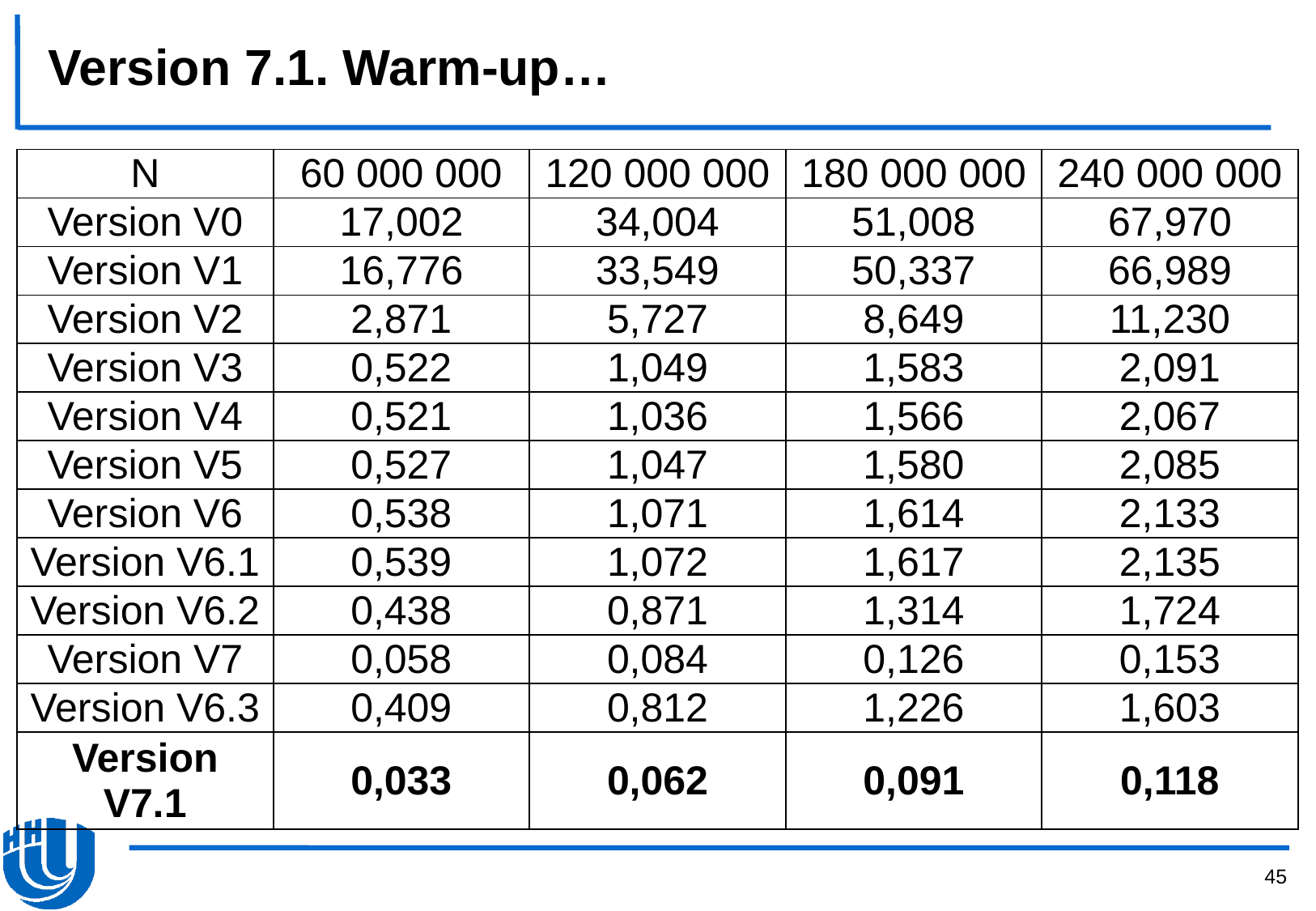

# Version 7.1. Warm-up…
| N | 60 000 000 | 120 000 000 | 180 000 000 | 240 000 000 |
| --- | --- | --- | --- | --- |
| Version V0 | 17,002 | 34,004 | 51,008 | 67,970 |
| Version V1 | 16,776 | 33,549 | 50,337 | 66,989 |
| Version V2 | 2,871 | 5,727 | 8,649 | 11,230 |
| Version V3 | 0,522 | 1,049 | 1,583 | 2,091 |
| Version V4 | 0,521 | 1,036 | 1,566 | 2,067 |
| Version V5 | 0,527 | 1,047 | 1,580 | 2,085 |
| Version V6 | 0,538 | 1,071 | 1,614 | 2,133 |
| Version V6.1 | 0,539 | 1,072 | 1,617 | 2,135 |
| Version V6.2 | 0,438 | 0,871 | 1,314 | 1,724 |
| Version V7 | 0,058 | 0,084 | 0,126 | 0,153 |
| Version V6.3 | 0,409 | 0,812 | 1,226 | 1,603 |
| Version V7.1 | 0,033 | 0,062 | 0,091 | 0,118 |